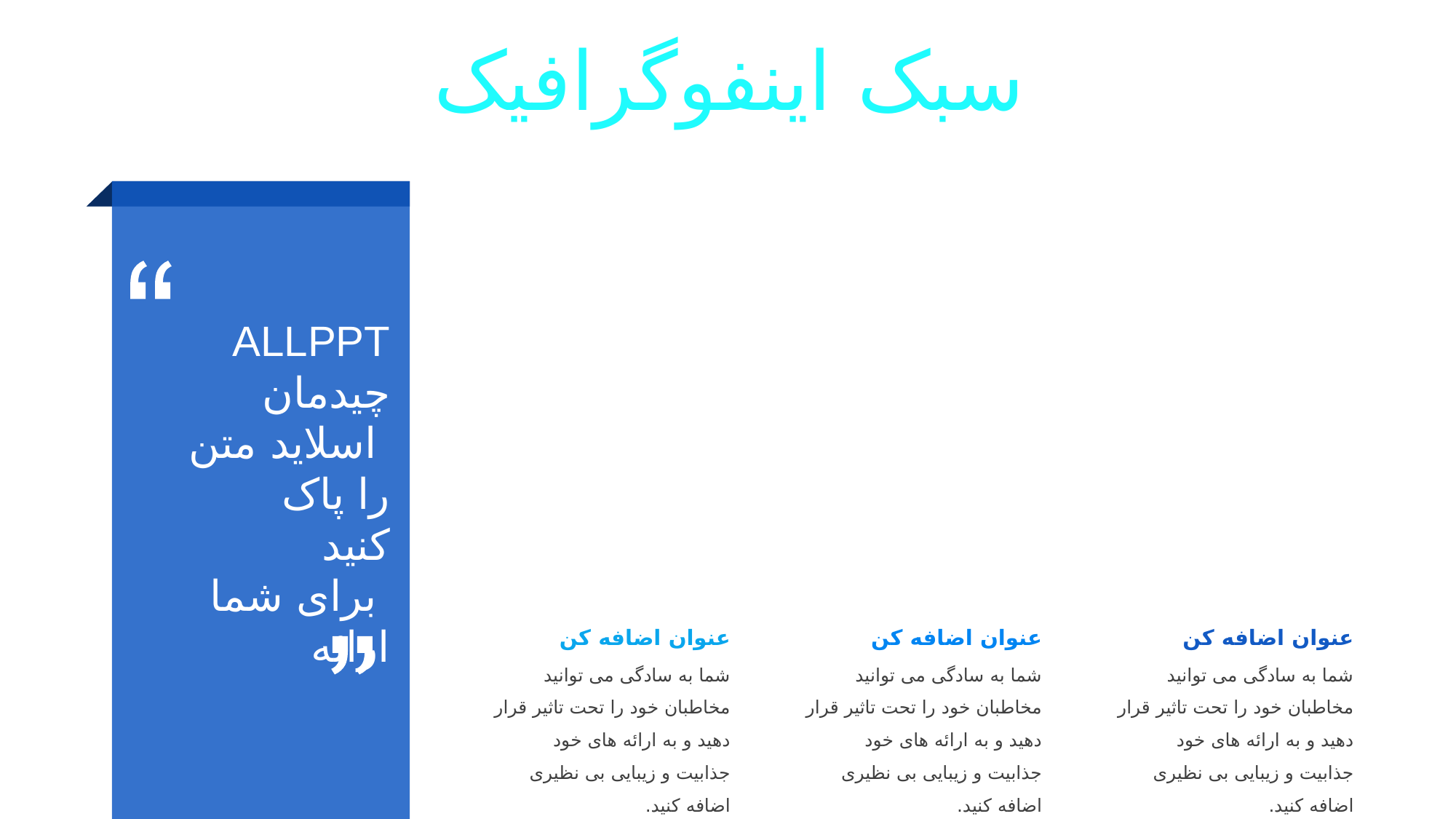

سبک اینفوگرافیک

ALLPPT
چیدمان
 اسلاید متن
را پاک
کنید
 برای شما ارائه
عنوان اضافه کن
شما به سادگی می توانید مخاطبان خود را تحت تاثیر قرار دهید و به ارائه های خود جذابیت و زیبایی بی نظیری اضافه کنید.
عنوان اضافه کن
شما به سادگی می توانید مخاطبان خود را تحت تاثیر قرار دهید و به ارائه های خود جذابیت و زیبایی بی نظیری اضافه کنید.
عنوان اضافه کن
شما به سادگی می توانید مخاطبان خود را تحت تاثیر قرار دهید و به ارائه های خود جذابیت و زیبایی بی نظیری اضافه کنید.